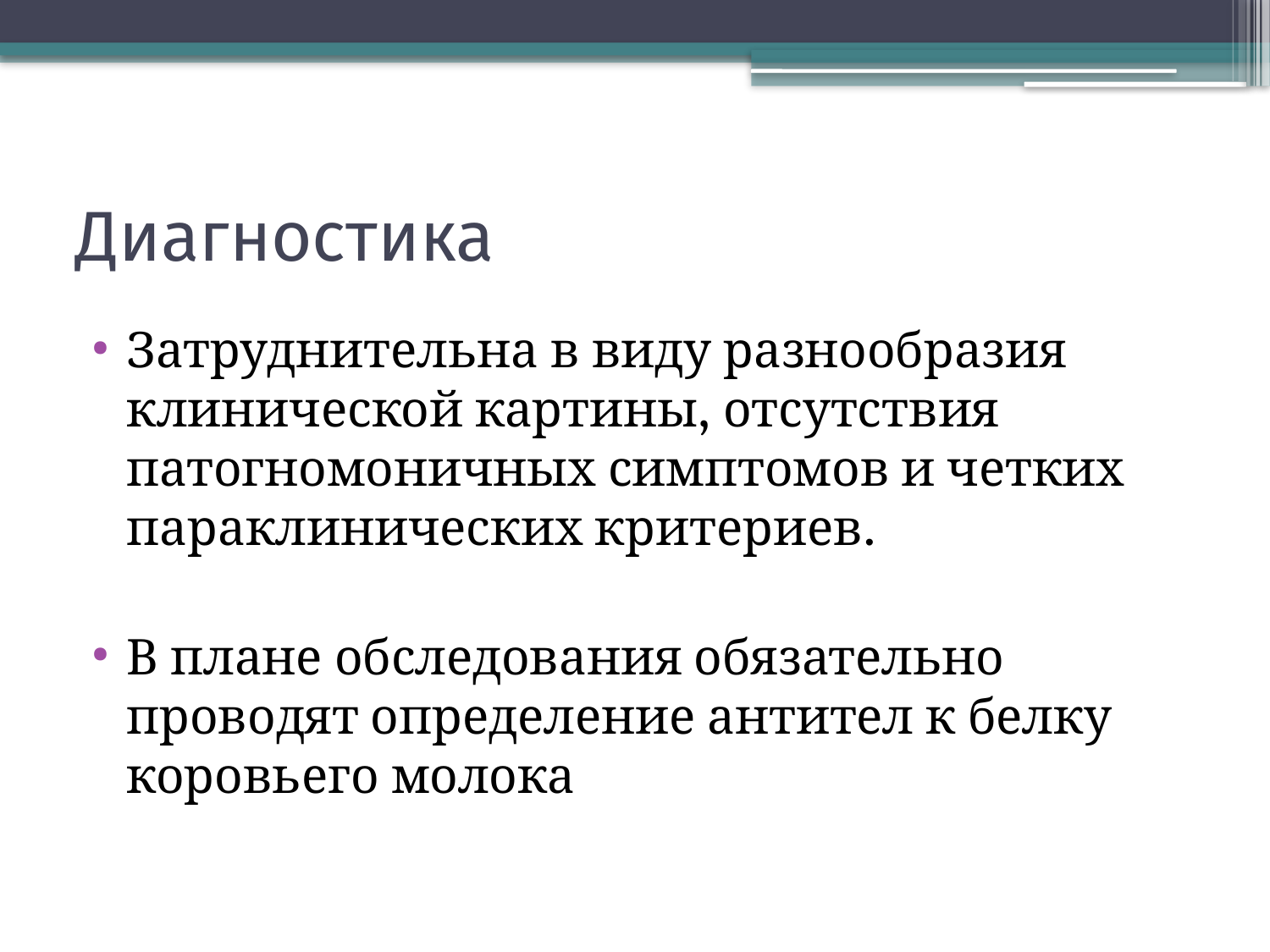

# Диагностика
Затруднительна в виду разнообразия клинической картины, отсутствия патогномоничных симптомов и четких параклинических критериев.

В плане обследования обязательно проводят определение антител к белку коровьего молока